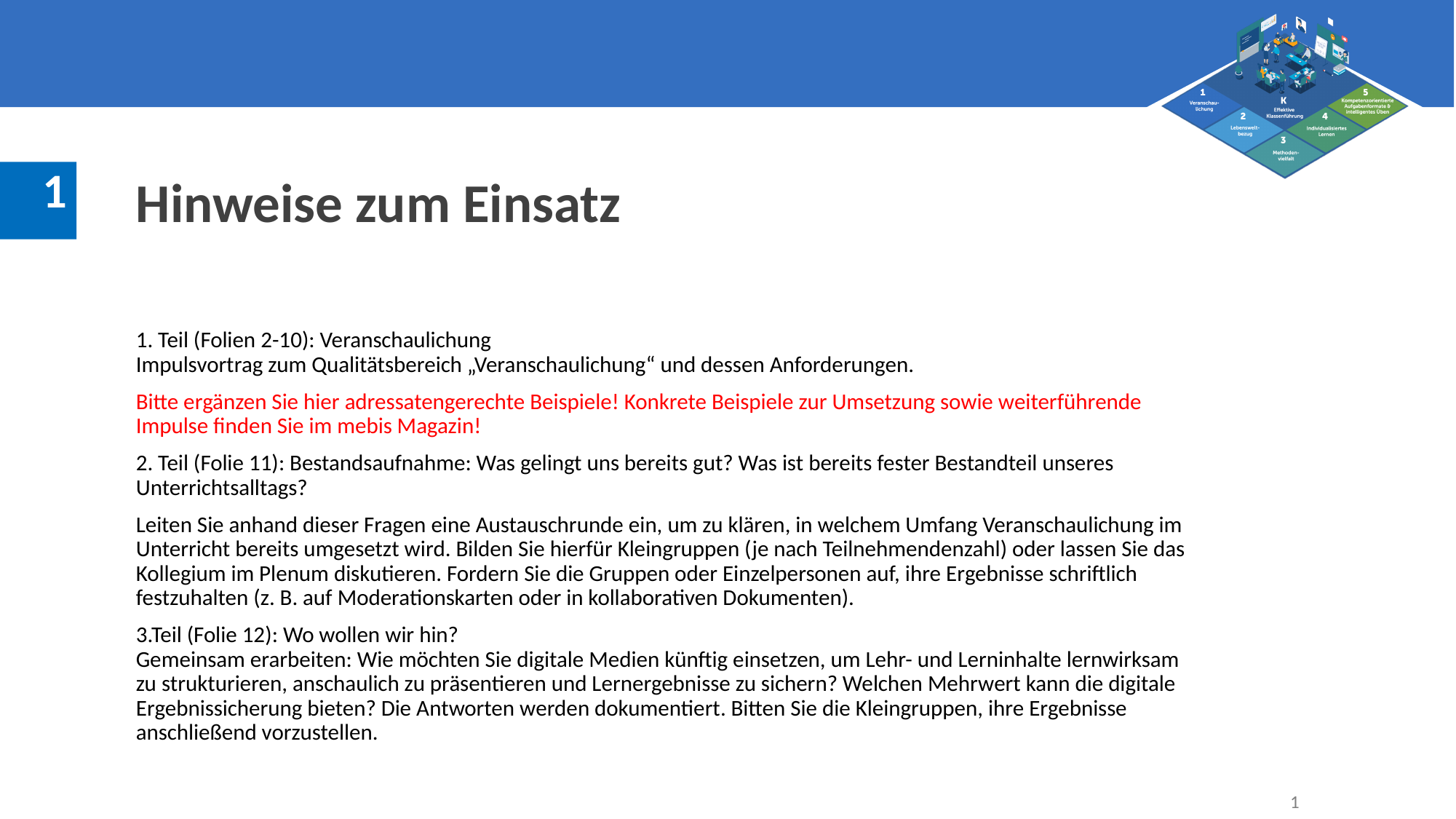

Hinweise zum Einsatz
1. Teil (Folien 2-10): Veranschaulichung
Impulsvortrag zum Qualitätsbereich „Veranschaulichung“ und dessen Anforderungen.
Bitte ergänzen Sie hier adressatengerechte Beispiele! Konkrete Beispiele zur Umsetzung sowie weiterführende Impulse finden Sie im mebis Magazin!
2. Teil (Folie 11): Bestandsaufnahme: Was gelingt uns bereits gut? Was ist bereits fester Bestandteil unseres Unterrichtsalltags?
Leiten Sie anhand dieser Fragen eine Austauschrunde ein, um zu klären, in welchem Umfang Veranschaulichung im Unterricht bereits umgesetzt wird. Bilden Sie hierfür Kleingruppen (je nach Teilnehmendenzahl) oder lassen Sie das Kollegium im Plenum diskutieren. Fordern Sie die Gruppen oder Einzelpersonen auf, ihre Ergebnisse schriftlich festzuhalten (z. B. auf Moderationskarten oder in kollaborativen Dokumenten).
3.Teil (Folie 12): Wo wollen wir hin?
Gemeinsam erarbeiten: Wie möchten Sie digitale Medien künftig einsetzen, um Lehr- und Lerninhalte lernwirksam zu strukturieren, anschaulich zu präsentieren und Lernergebnisse zu sichern? Welchen Mehrwert kann die digitale Ergebnissicherung bieten? Die Antworten werden dokumentiert. Bitten Sie die Kleingruppen, ihre Ergebnisse anschließend vorzustellen.

1